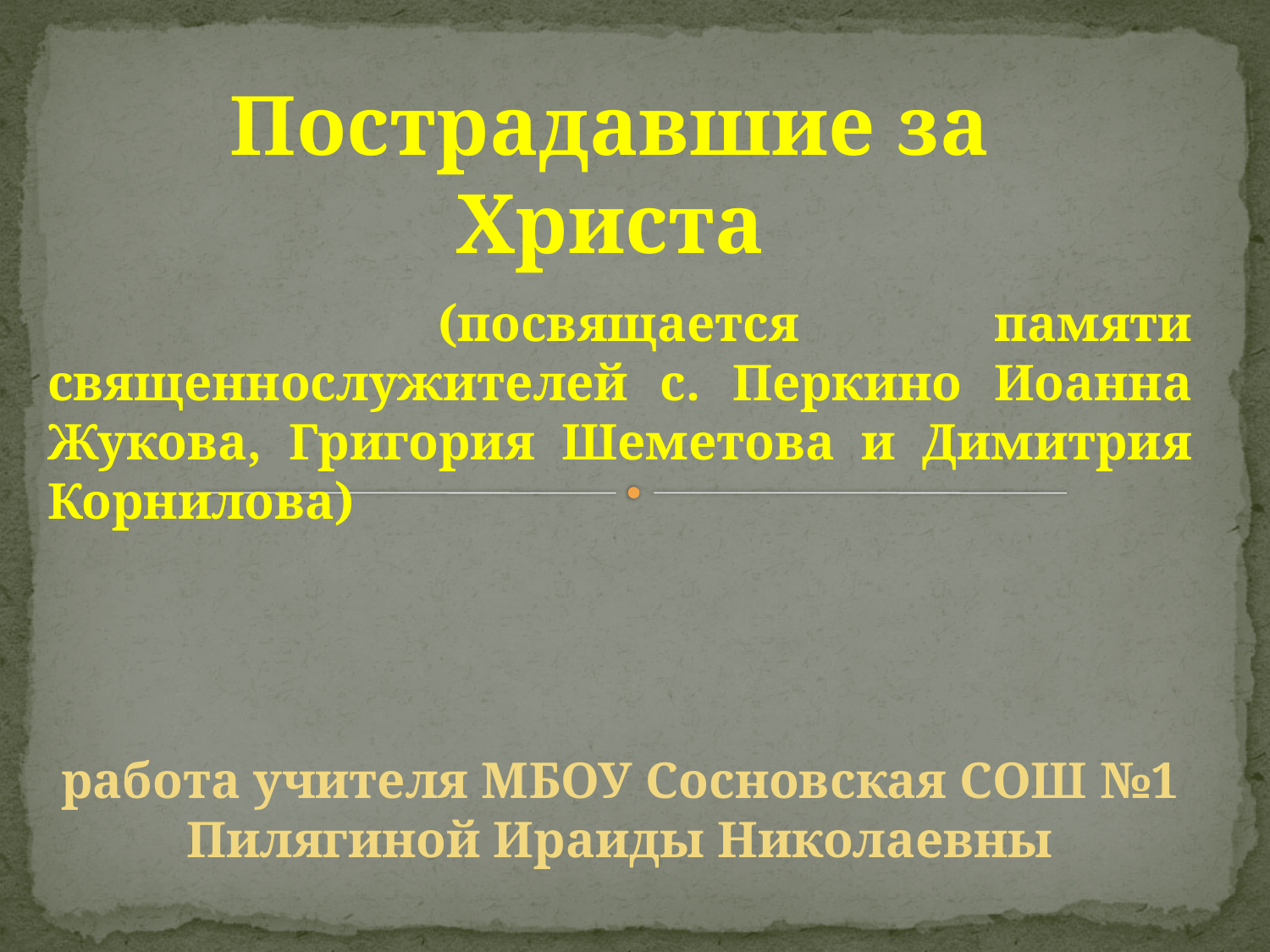

# Пострадавшие за Христа
  (посвящается памяти священнослужителей с. Перкино Иоанна Жукова, Григория Шеметова и Димитрия Корнилова)

работа учителя МБОУ Сосновская СОШ №1 Пилягиной Ираиды Николаевны